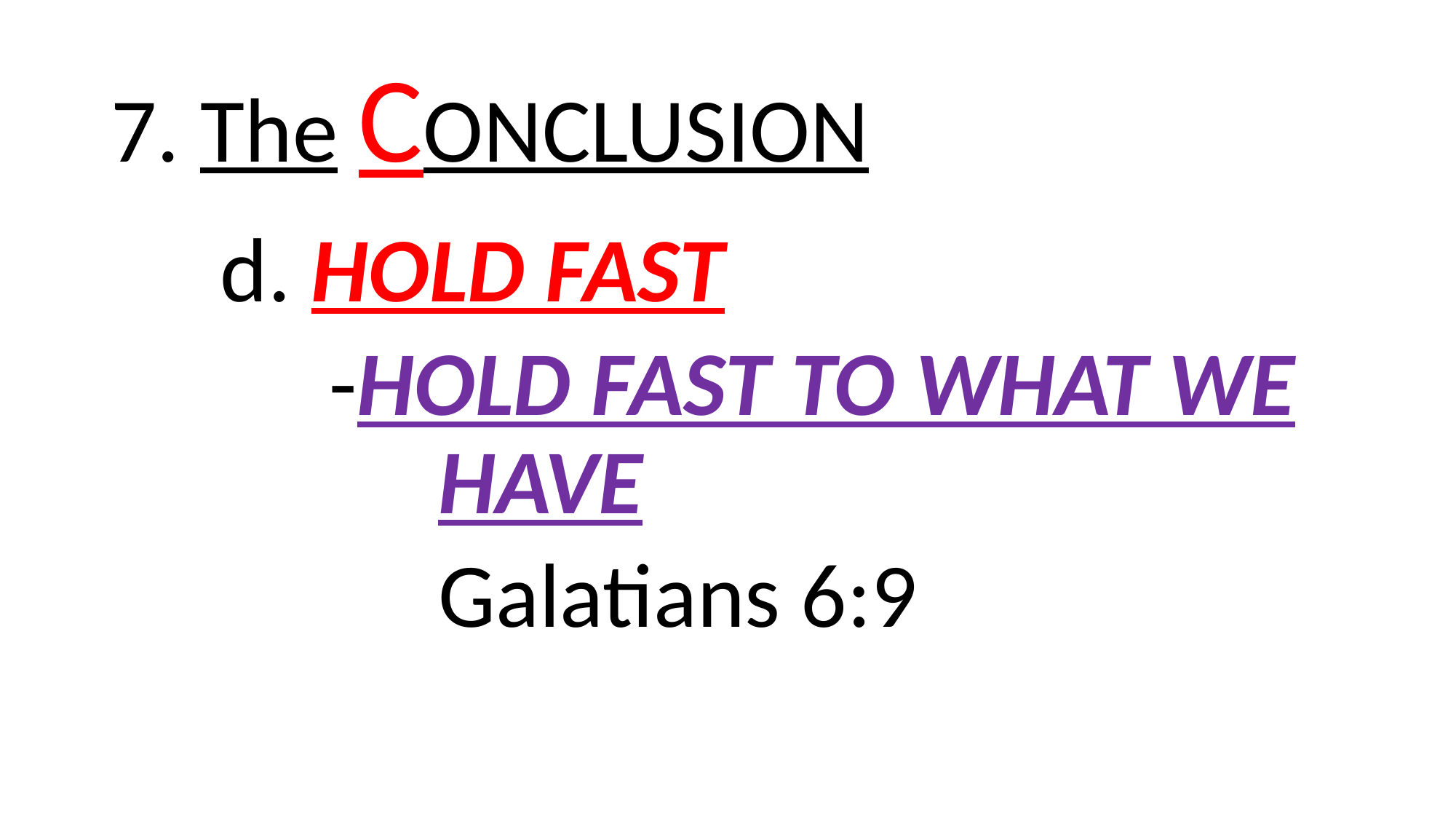

# 7. The CONCLUSION
	d. HOLD FAST
		-HOLD FAST TO WHAT WE 			HAVE
			Galatians 6:9